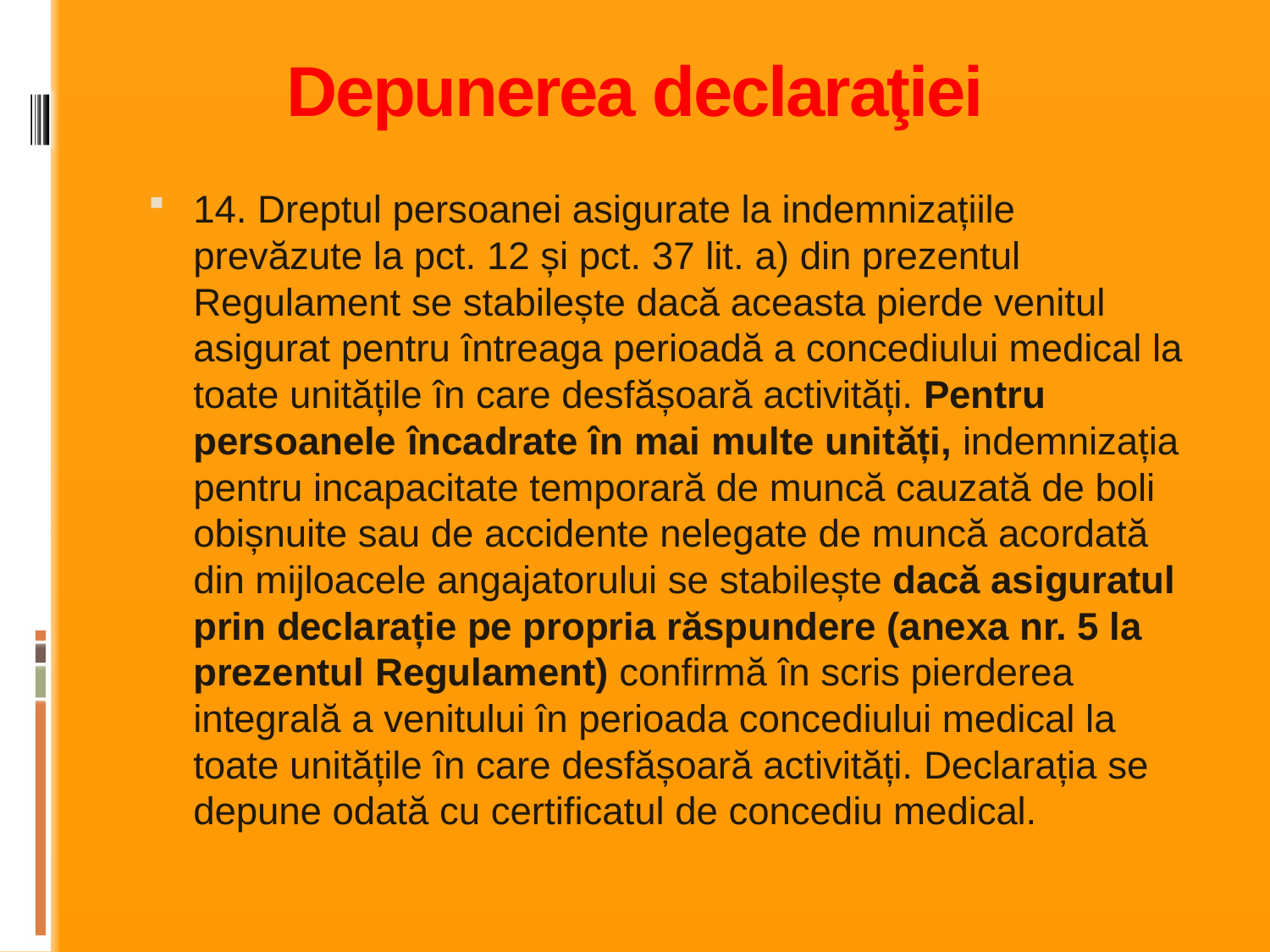

# Depunerea declaraţiei
14. Dreptul persoanei asigurate la indemnizațiile prevăzute la pct. 12 și pct. 37 lit. a) din prezentul Regulament se stabilește dacă aceasta pierde venitul asigurat pentru întreaga perioadă a concediului medical la toate unitățile în care desfășoară activități. Pentru persoanele încadrate în mai multe unități, indemnizația pentru incapacitate temporară de muncă cauzată de boli obișnuite sau de accidente nelegate de muncă acordată din mijloacele angajatorului se stabilește dacă asiguratul prin declarație pe propria răspundere (anexa nr. 5 la prezentul Regulament) confirmă în scris pierderea integrală a venitului în perioada concediului medical la toate unitățile în care desfășoară activități. Declarația se depune odată cu certificatul de concediu medical.